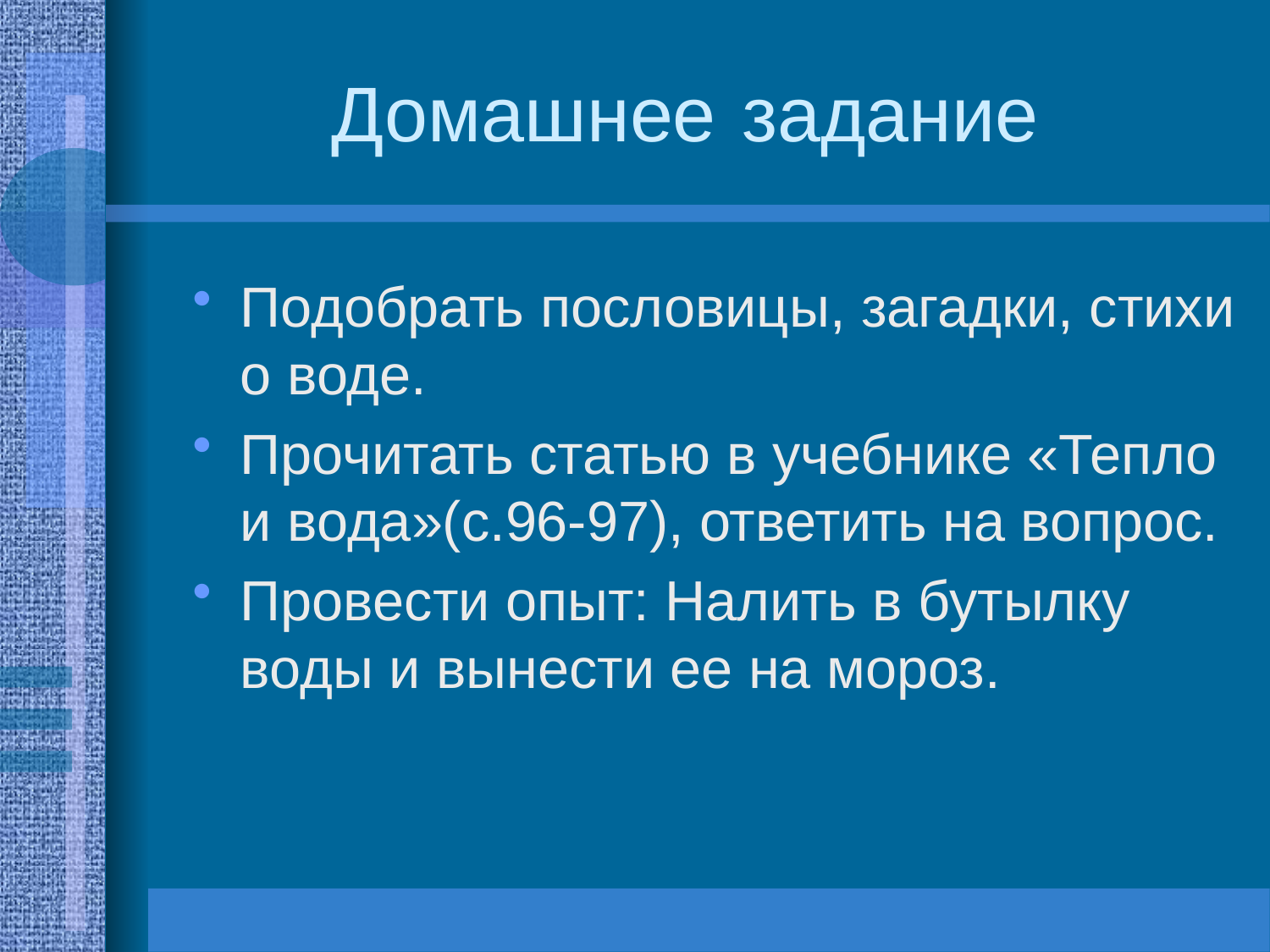

# Домашнее задание
Подобрать пословицы, загадки, стихи о воде.
Прочитать статью в учебнике «Тепло и вода»(с.96-97), ответить на вопрос.
Провести опыт: Налить в бутылку воды и вынести ее на мороз.